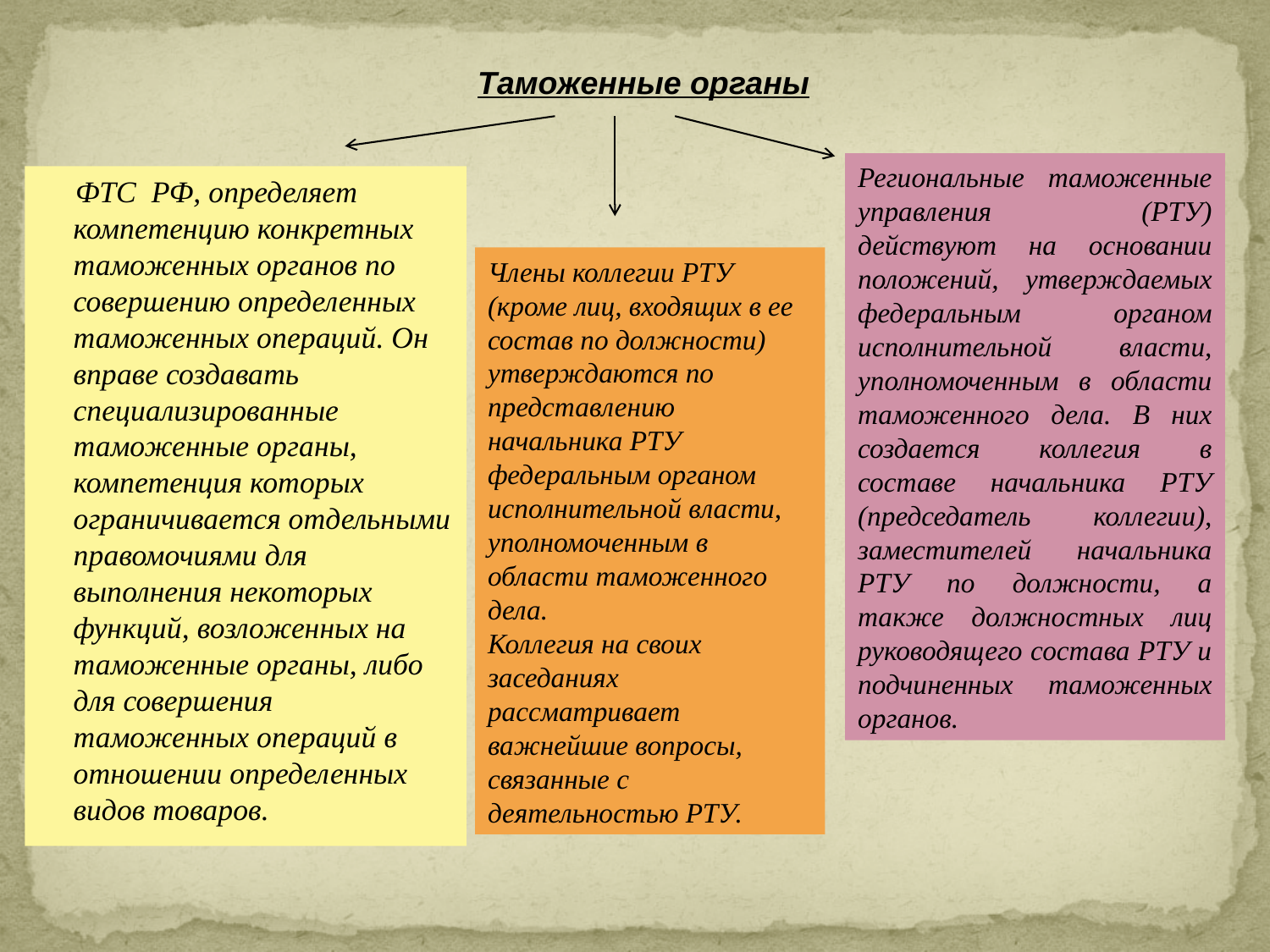

Таможенные органы
Региональные таможенные управления (РТУ) действуют на основании положений, утверждаемых федеральным органом исполнительной власти, уполномоченным в области таможенного дела. В них создается коллегия в составе начальника РТУ (председатель коллегии), заместителей начальника РТУ по должности, а также должностных лиц руководящего состава РТУ и подчиненных таможенных органов.
     ФТС  РФ, определяет компетенцию конкретных таможенных органов по совершению определенных таможенных операций. Он вправе создавать специализированные таможенные органы, компетенция которых ограничивается отдельными правомочиями для выполнения некоторых функций, возложенных на таможенные органы, либо для совершения таможенных операций в отношении определенных видов товаров.

Члены коллегии РТУ (кроме лиц, входящих в ее состав по должности) утверждаются по представлению начальника РТУ федеральным органом исполнительной власти, уполномоченным в области таможенного дела.
Коллегия на своих заседаниях рассматривает важнейшие вопросы, связанные с деятельностью РТУ.